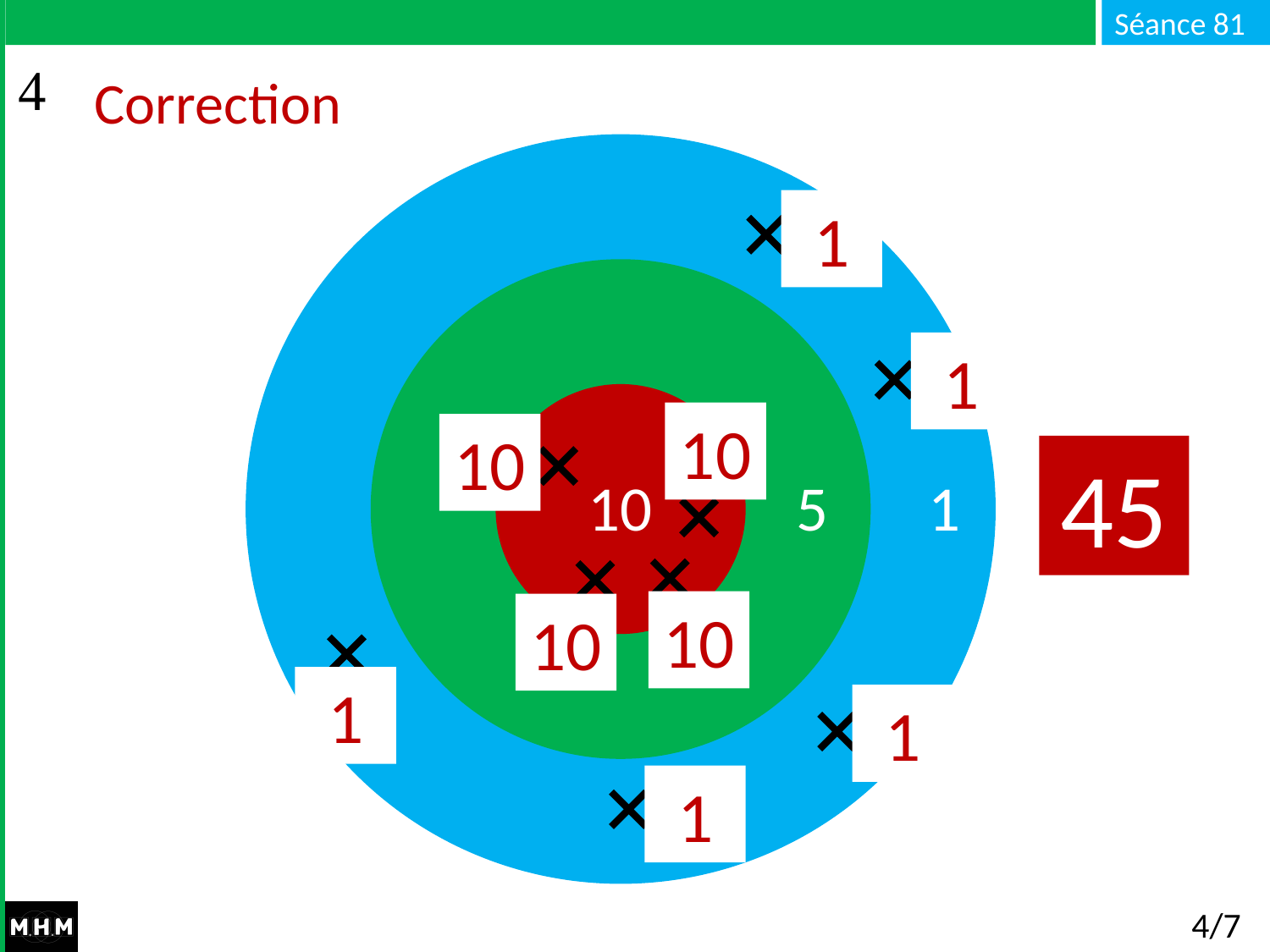

# Correction

1

1

10
10

45
10          5       1

10
10

1
1

1

4/7